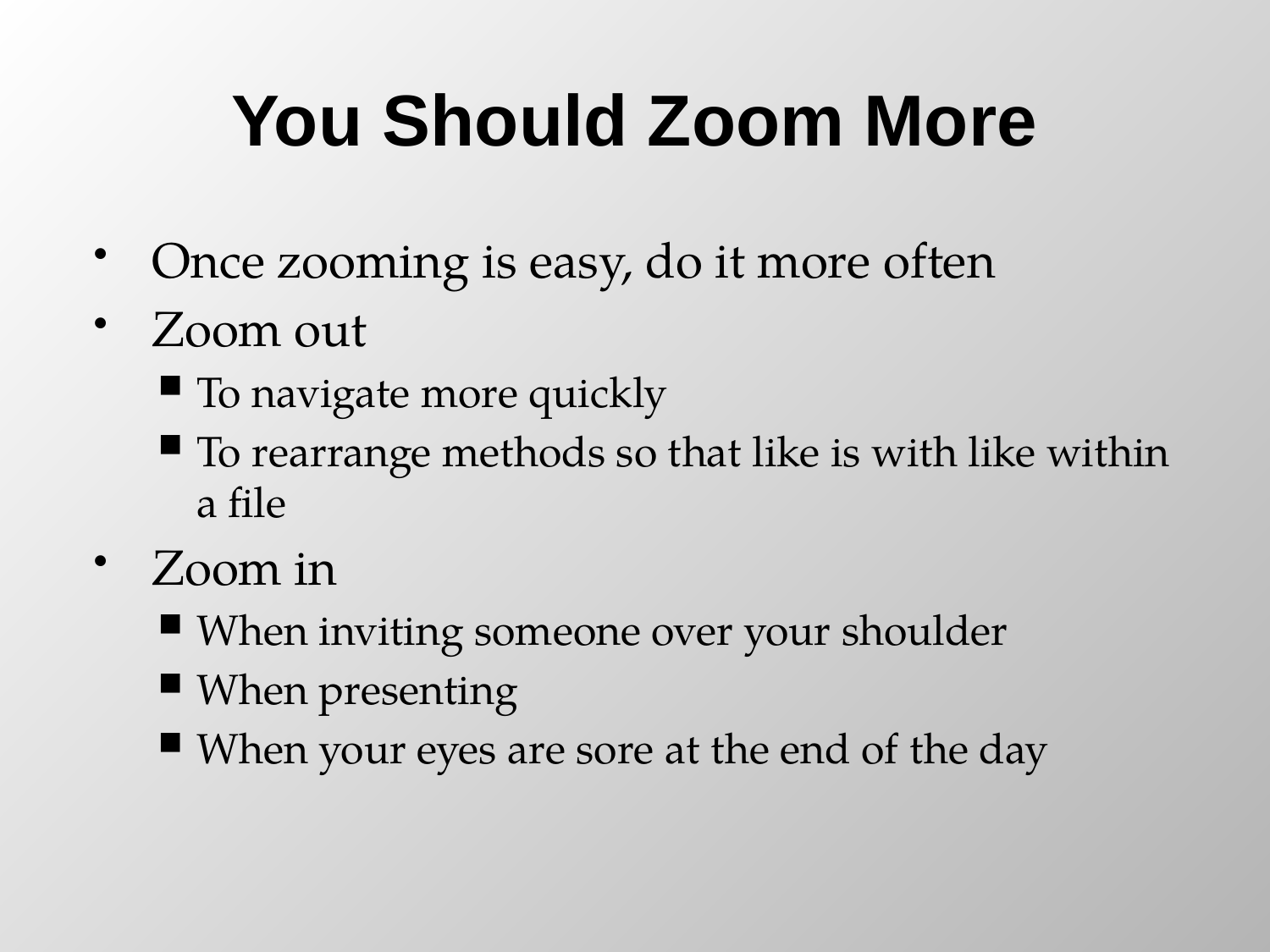

# You Should Zoom More
Once zooming is easy, do it more often
Zoom out
To navigate more quickly
To rearrange methods so that like is with like within a file
Zoom in
When inviting someone over your shoulder
When presenting
When your eyes are sore at the end of the day